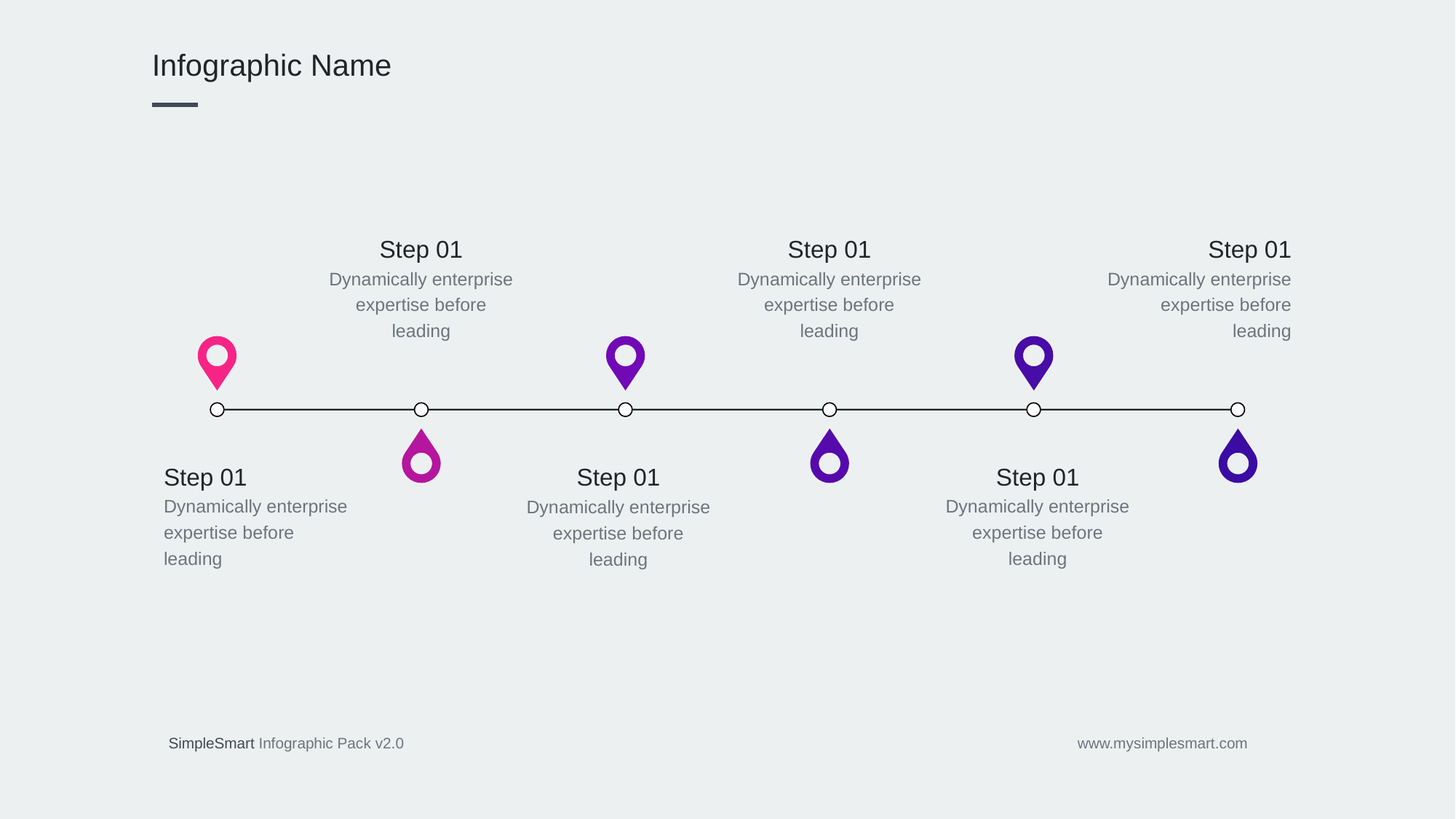

Infographic Name
Step 01
Dynamically enterprise
expertise before
leading
Step 01
Dynamically enterprise
expertise before
leading
Step 01
Dynamically enterprise
expertise before
leading

Step 01
Dynamically enterprise
expertise before
leading
Step 01
Dynamically enterprise
expertise before
leading
Step 01
Dynamically enterprise
expertise before
leading
31